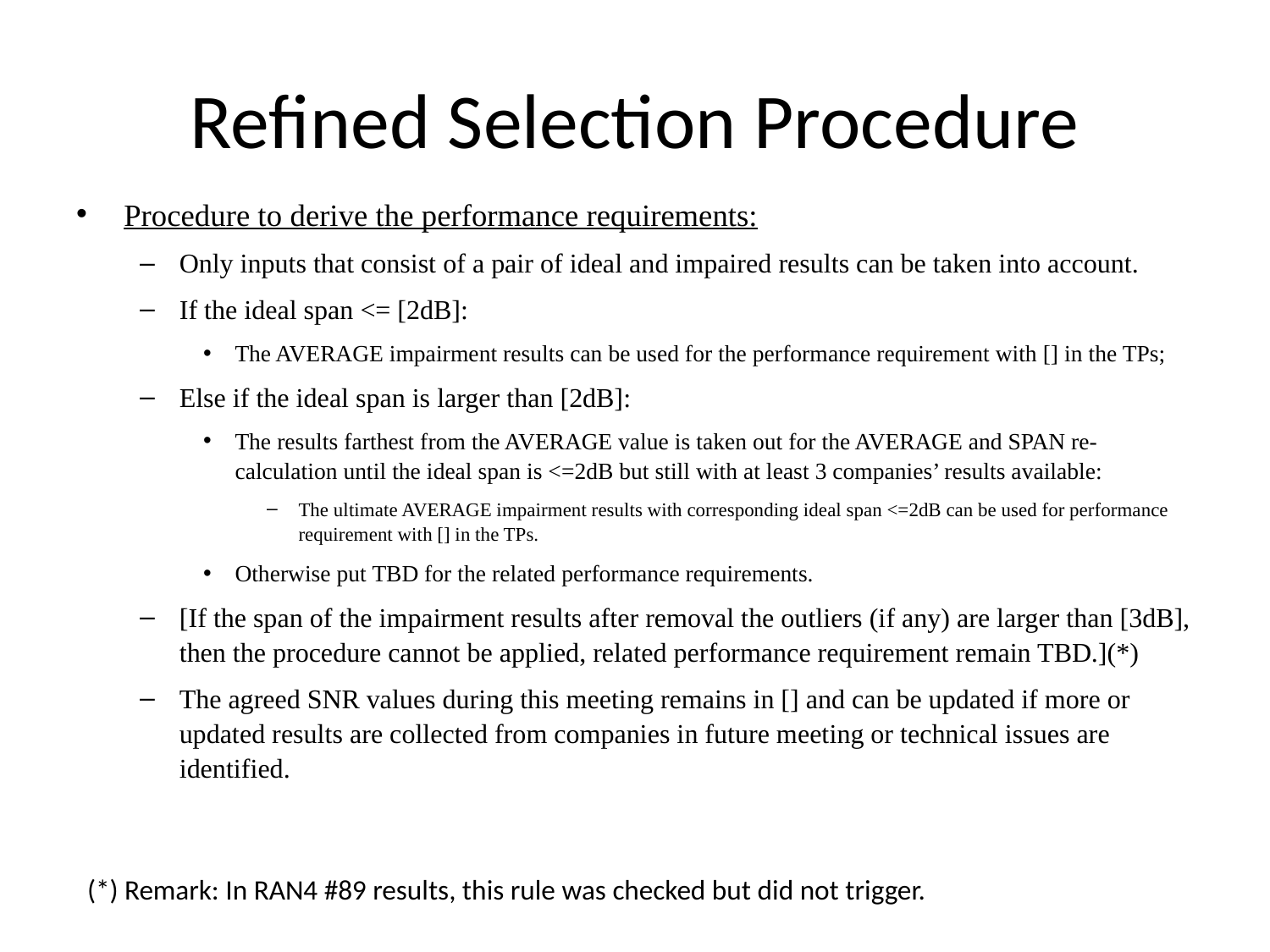

# Refined Selection Procedure
Procedure to derive the performance requirements:
Only inputs that consist of a pair of ideal and impaired results can be taken into account.
If the ideal span <= [2dB]:
The AVERAGE impairment results can be used for the performance requirement with [] in the TPs;
Else if the ideal span is larger than [2dB]:
The results farthest from the AVERAGE value is taken out for the AVERAGE and SPAN re-calculation until the ideal span is <=2dB but still with at least 3 companies’ results available:
The ultimate AVERAGE impairment results with corresponding ideal span <=2dB can be used for performance requirement with [] in the TPs.
Otherwise put TBD for the related performance requirements.
[If the span of the impairment results after removal the outliers (if any) are larger than [3dB], then the procedure cannot be applied, related performance requirement remain TBD.](*)
The agreed SNR values during this meeting remains in [] and can be updated if more or updated results are collected from companies in future meeting or technical issues are identified.

(*) Remark: In RAN4 #89 results, this rule was checked but did not trigger.